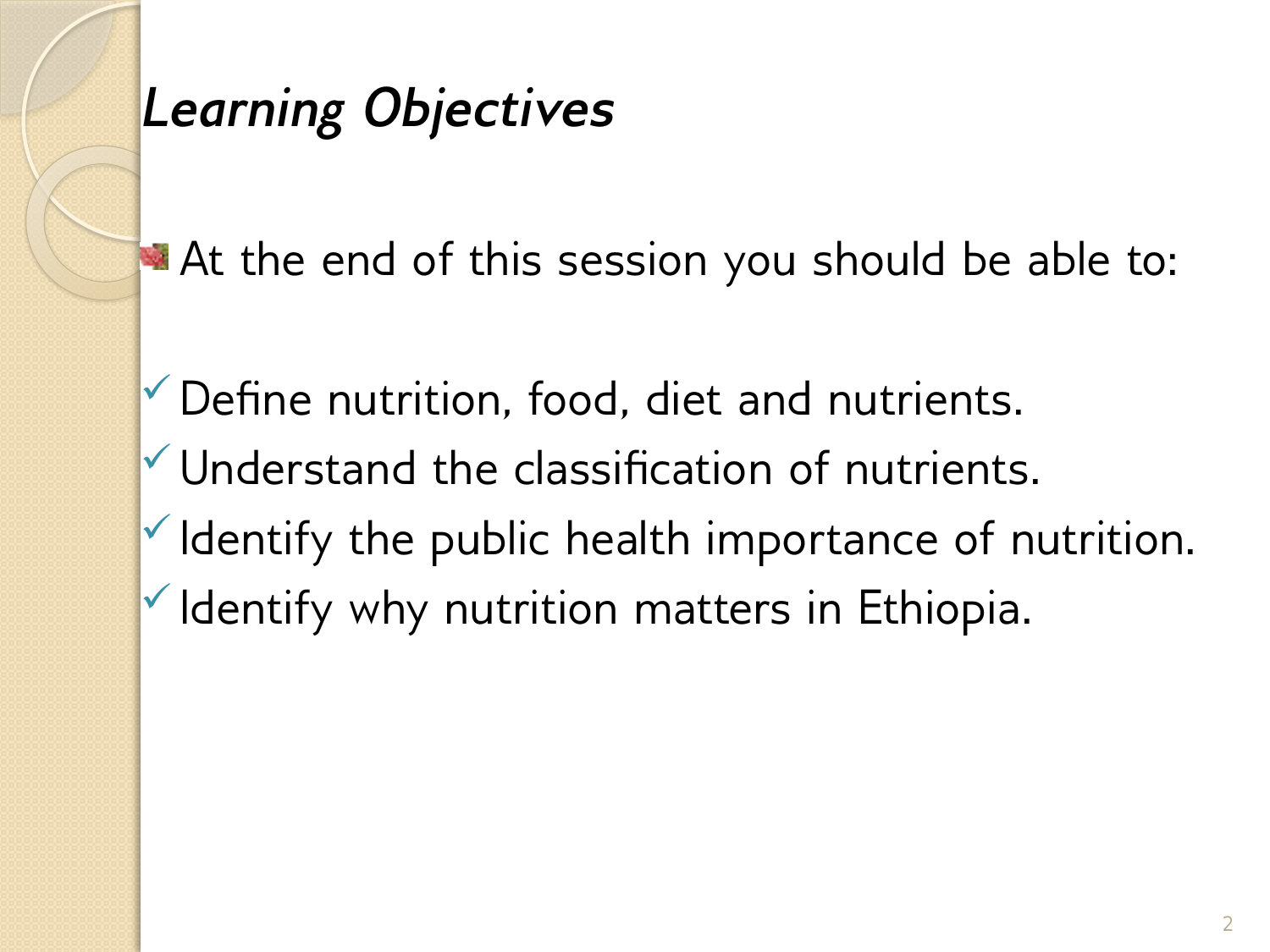

Learning Objectives

At the end of this session you should be able to:

Define nutrition, food, diet and nutrients.
Understand the classification of nutrients.
Identify the public health importance of nutrition.
Identify why nutrition matters in Ethiopia.

2